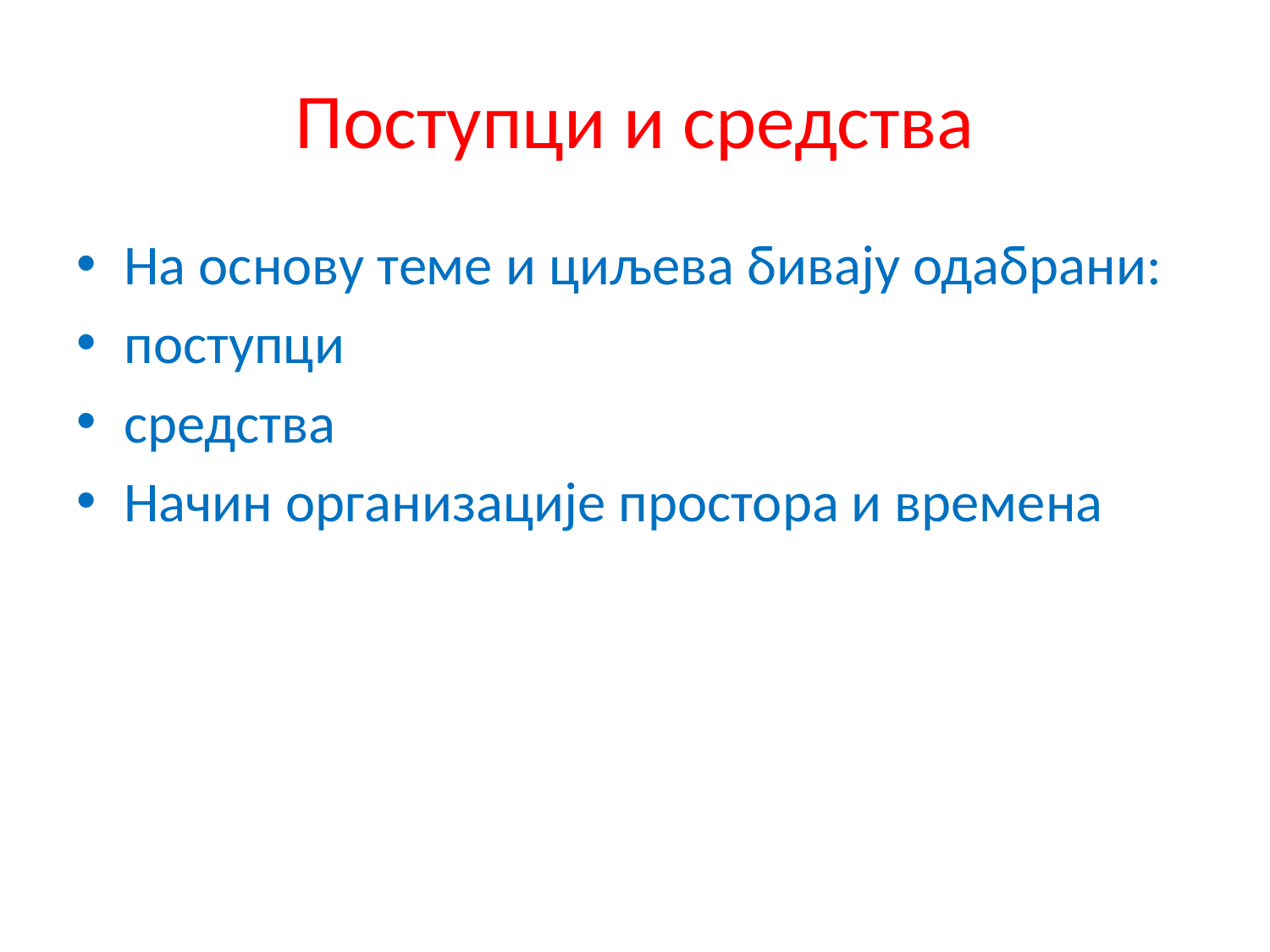

# Поступци и средства
На основу теме и циљева бивају одабрани:
поступци
средства
Начин организације простора и времена